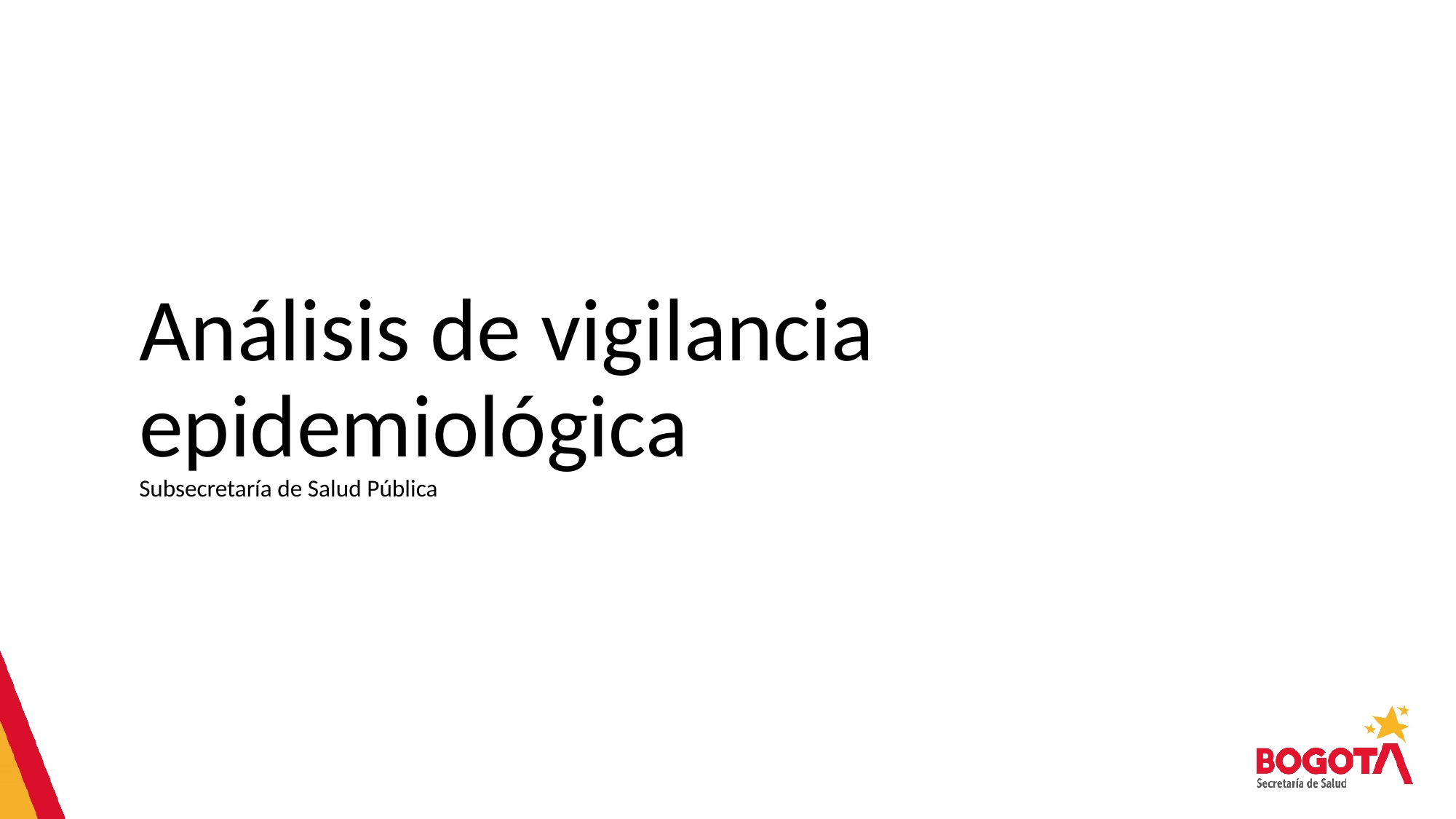

# Análisis de vigilancia epidemiológica Subsecretaría de Salud Pública